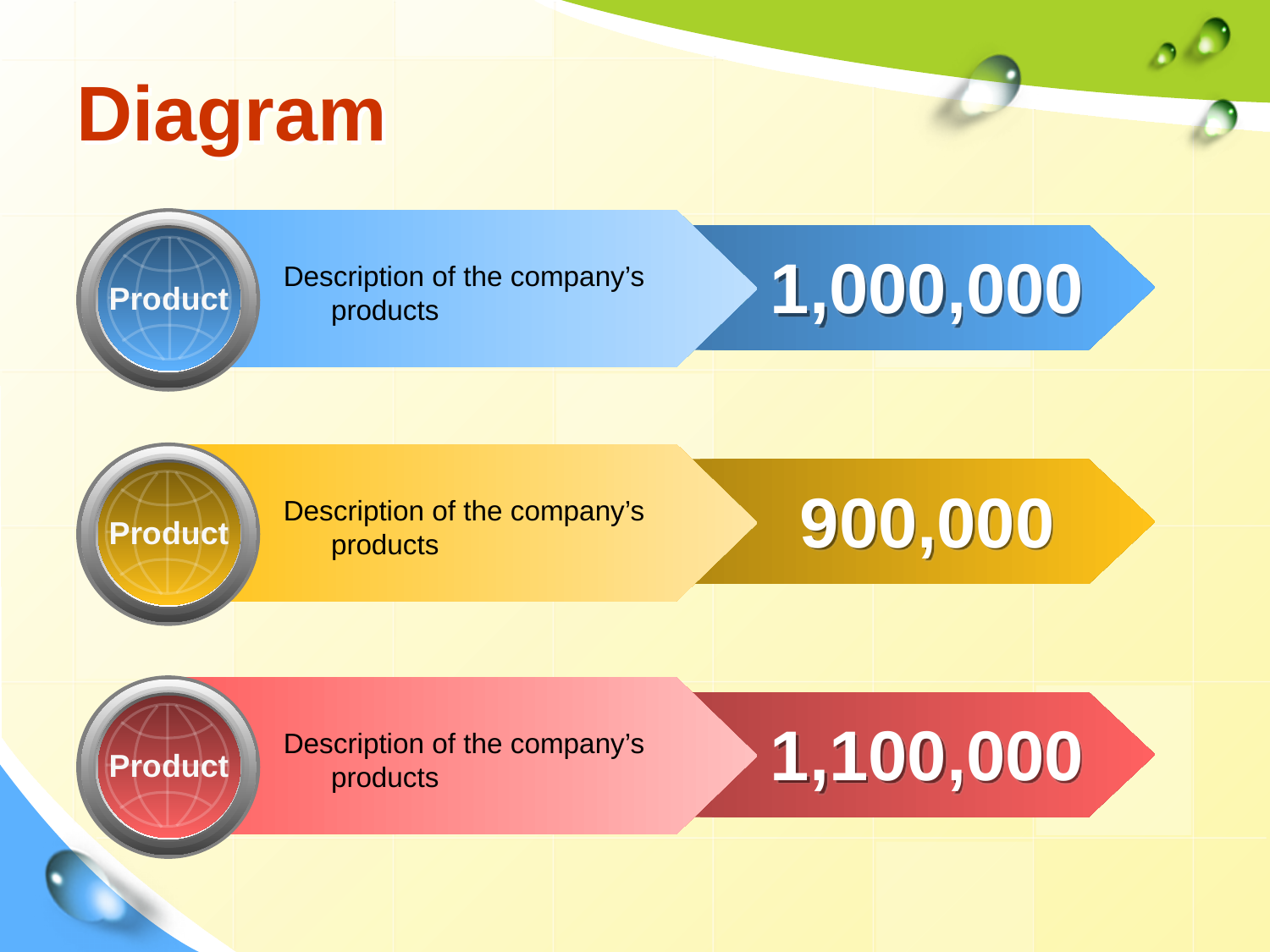

# Diagram

1,000,000
Description of the company’s products
Product

900,000
Description of the company’s products
Product

1,100,000
Description of the company’s products
Product